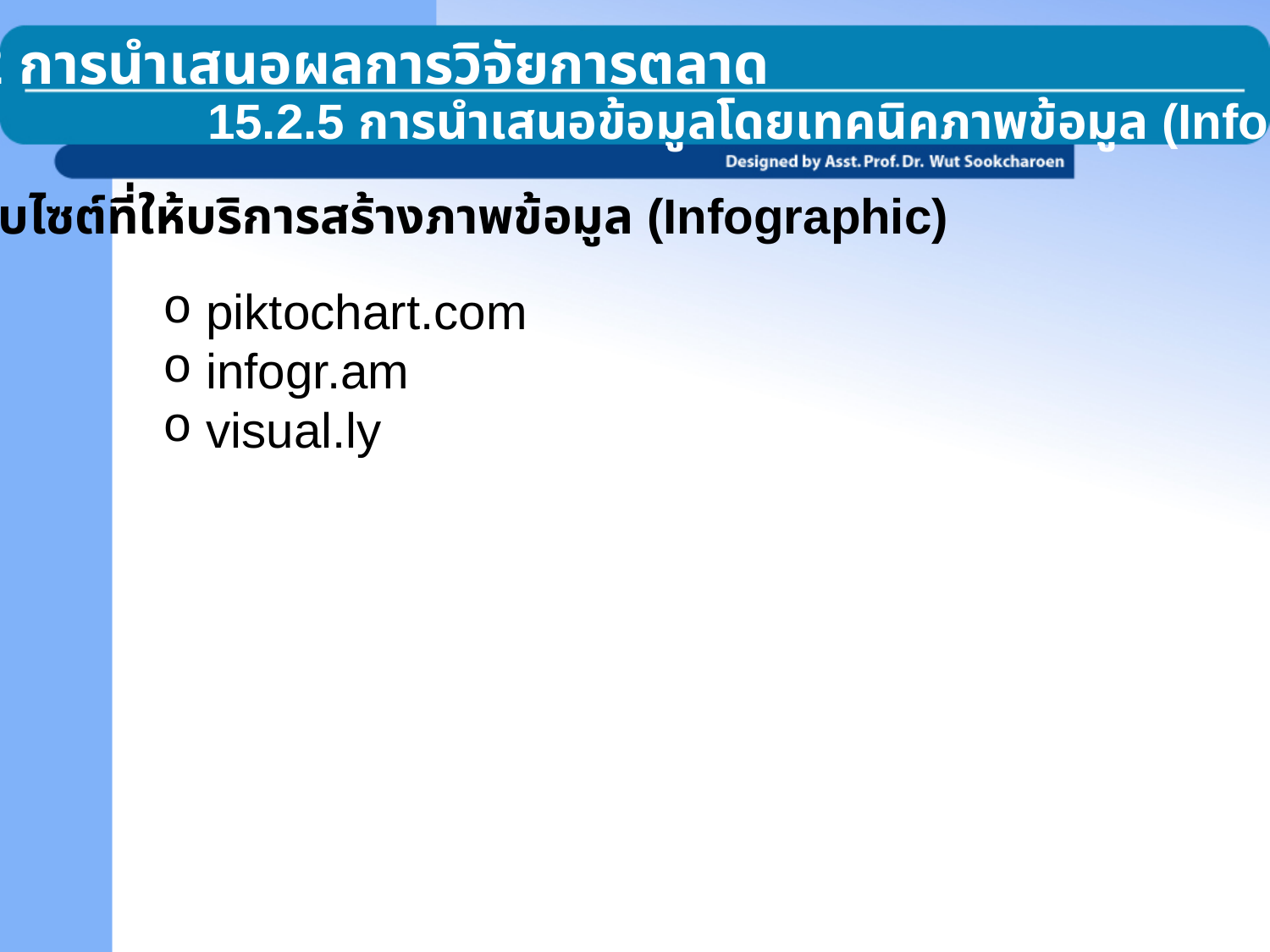

15.2 การนำเสนอผลการวิจัยการตลาด
15.2.5 การนำเสนอข้อมูลโดยเทคนิคภาพข้อมูล (Infographic)
เว็บไซต์ที่ให้บริการสร้างภาพข้อมูล (Infographic)
 piktochart.com
 infogr.am
 visual.ly